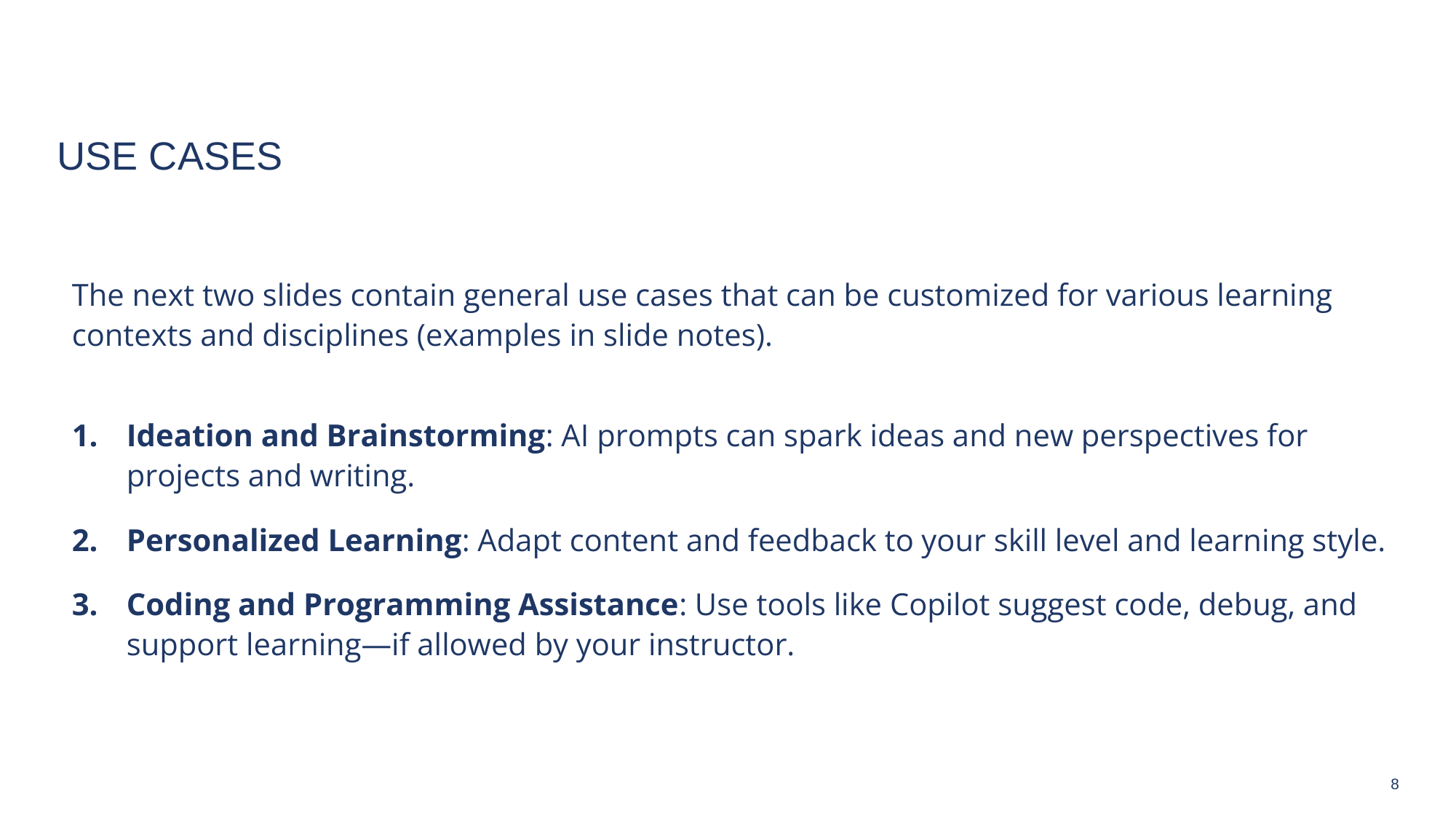

# Use Cases
The next two slides contain general use cases that can be customized for various learning contexts and disciplines (examples in slide notes).
Ideation and Brainstorming: AI prompts can spark ideas and new perspectives for projects and writing.
Personalized Learning: Adapt content and feedback to your skill level and learning style.
Coding and Programming Assistance: Use tools like Copilot suggest code, debug, and support learning—if allowed by your instructor.
8